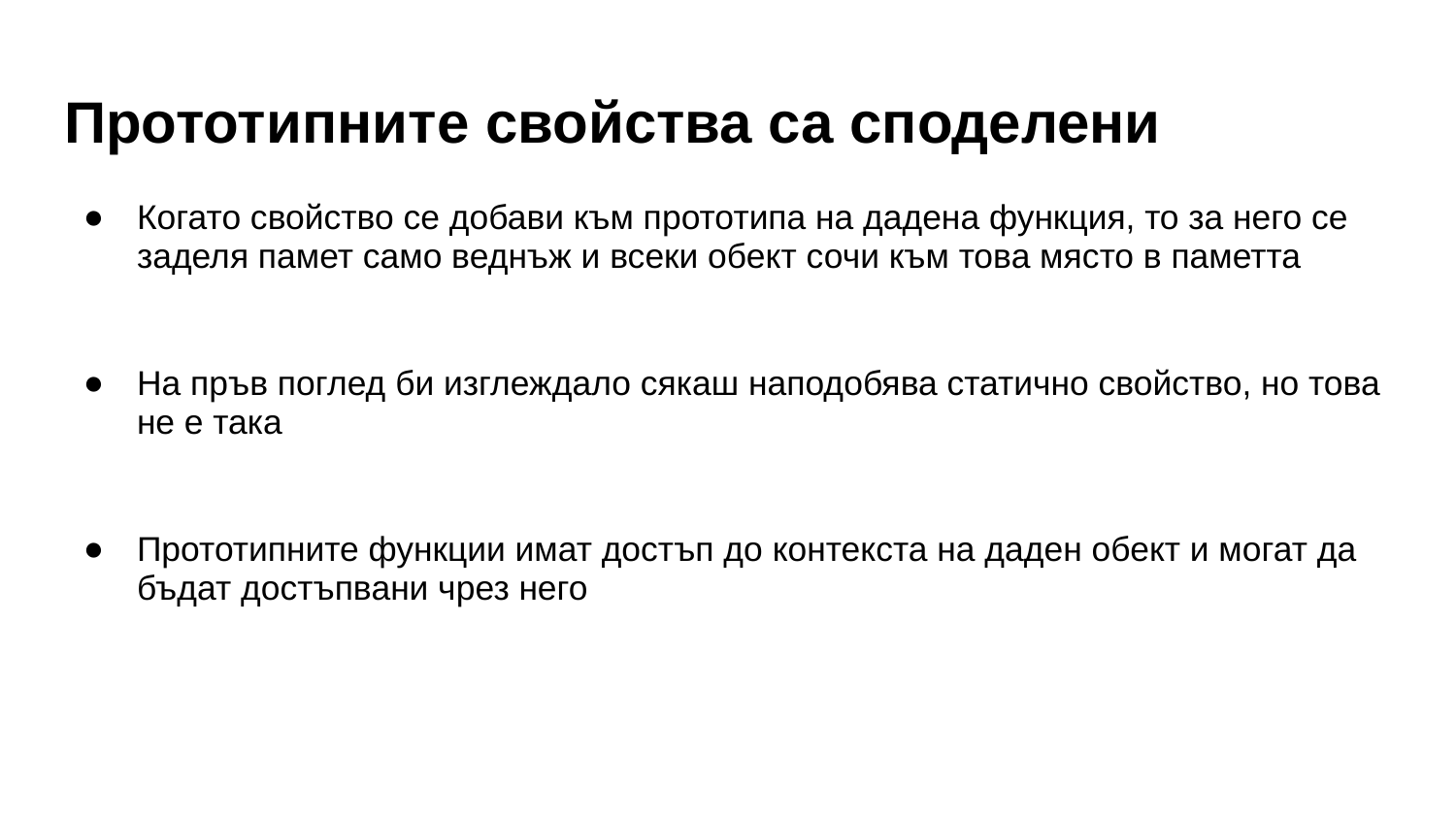

# Прототипните свойства са споделени
Когато свойство се добави към прототипа на дадена функция, то за него се заделя памет само веднъж и всеки обект сочи към това място в паметта

На пръв поглед би изглеждало сякаш наподобява статично свойство, но това не е така

Прототипните функции имат достъп до контекста на даден обект и могат да бъдат достъпвани чрез него